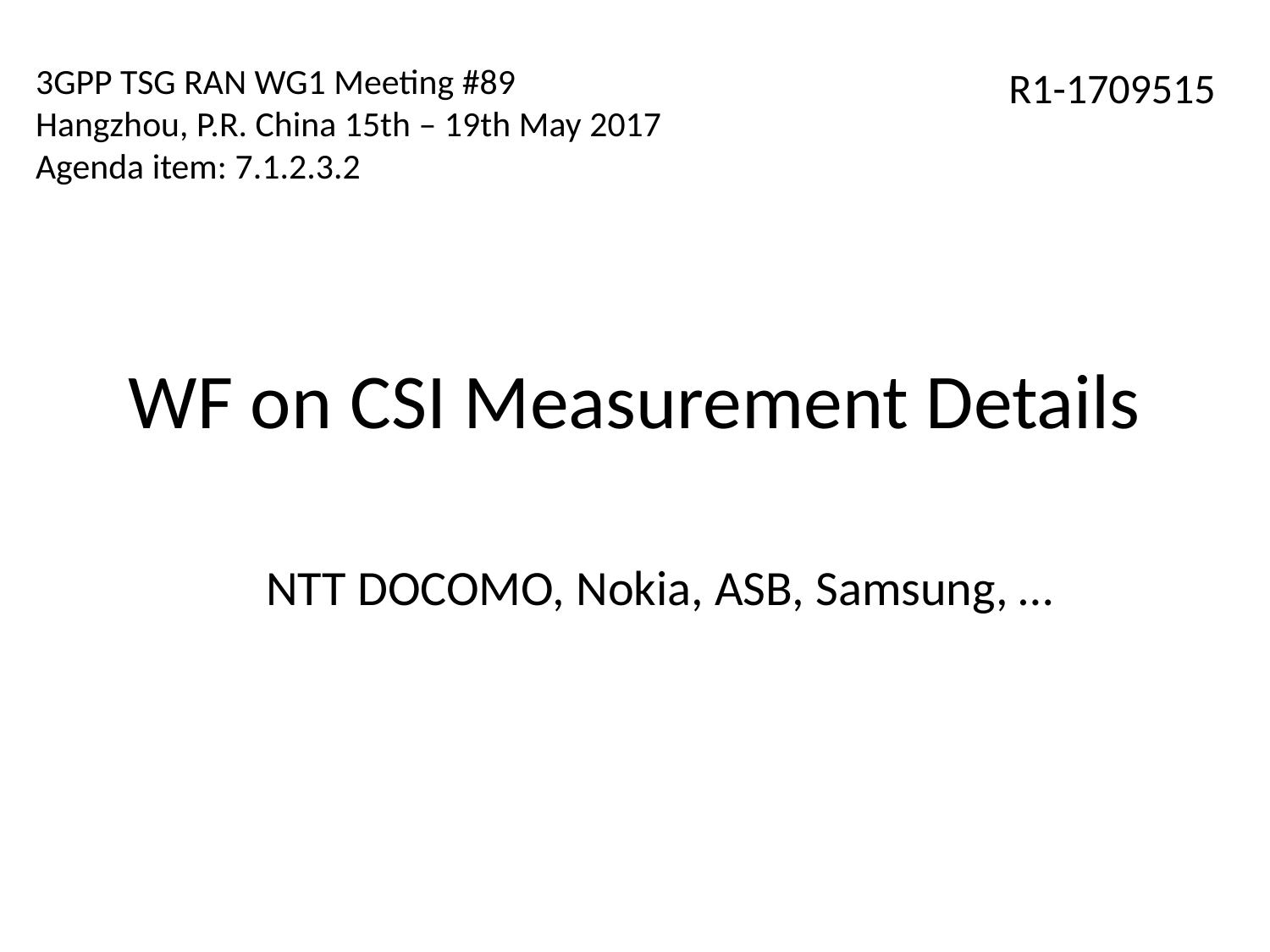

3GPP TSG RAN WG1 Meeting #89
Hangzhou, P.R. China 15th – 19th May 2017
Agenda item: 7.1.2.3.2
R1-1709515
# WF on CSI Measurement Details
NTT DOCOMO, Nokia, ASB, Samsung, …